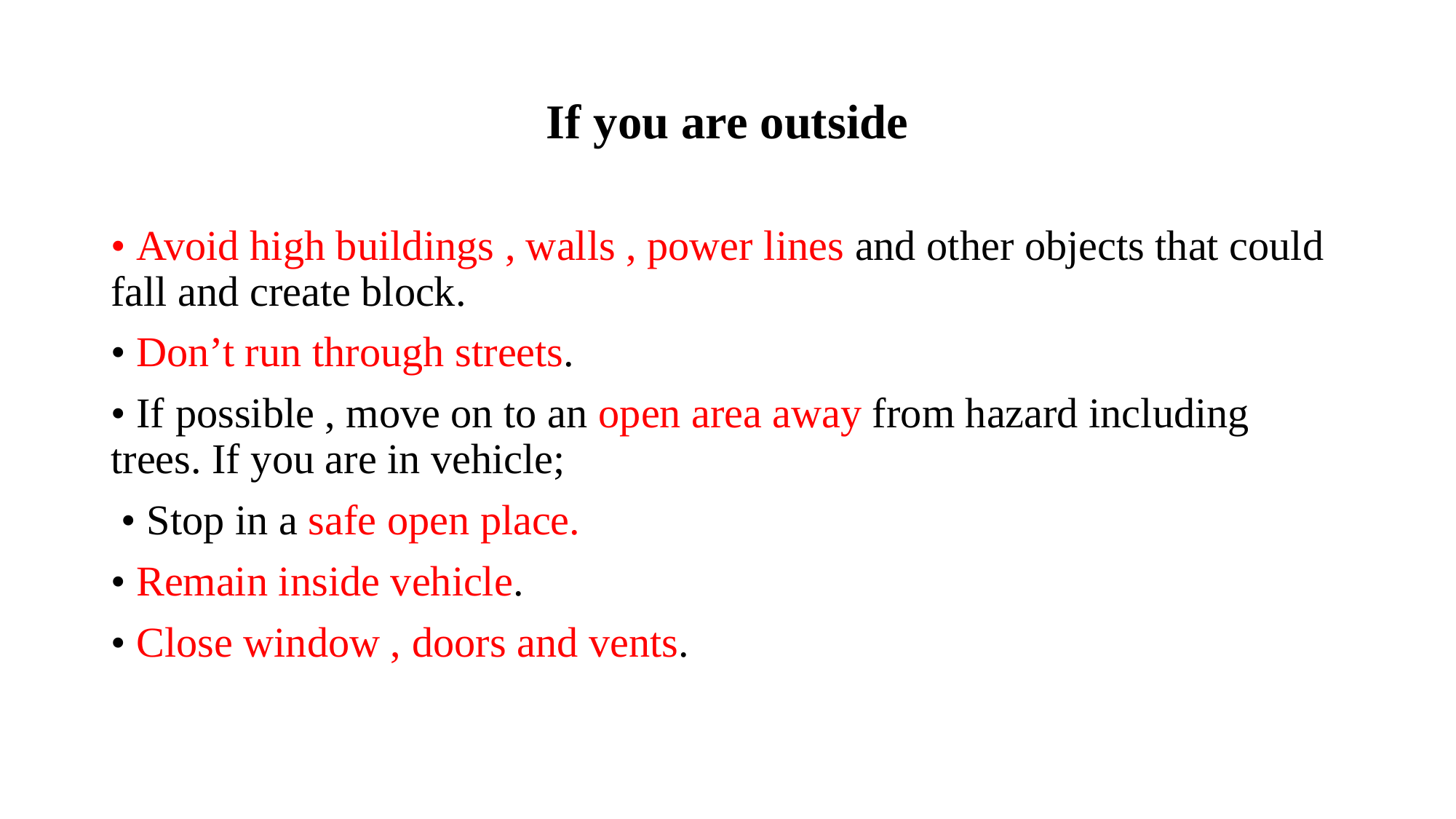

# If you are outside
• Avoid high buildings , walls , power lines and other objects that could fall and create block.
• Don’t run through streets.
• If possible , move on to an open area away from hazard including trees. If you are in vehicle;
 • Stop in a safe open place.
• Remain inside vehicle.
• Close window , doors and vents.